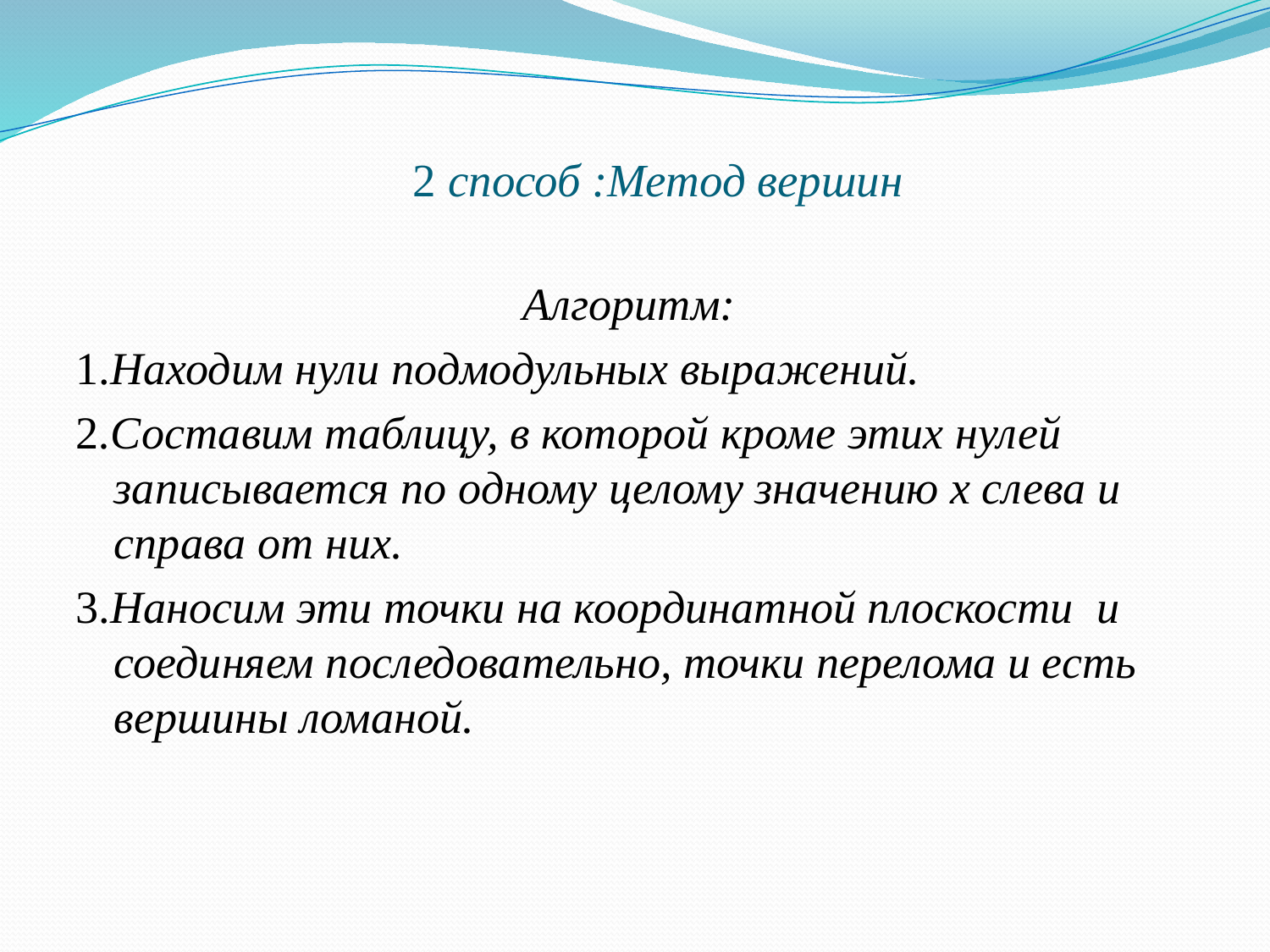

# 2 способ :Метод вершин
Алгоритм:
1.Находим нули подмодульных выражений.
2.Составим таблицу, в которой кроме этих нулей записывается по одному целому значению х слева и справа от них.
3.Наносим эти точки на координатной плоскости  и соединяем последовательно, точки перелома и есть вершины ломаной.